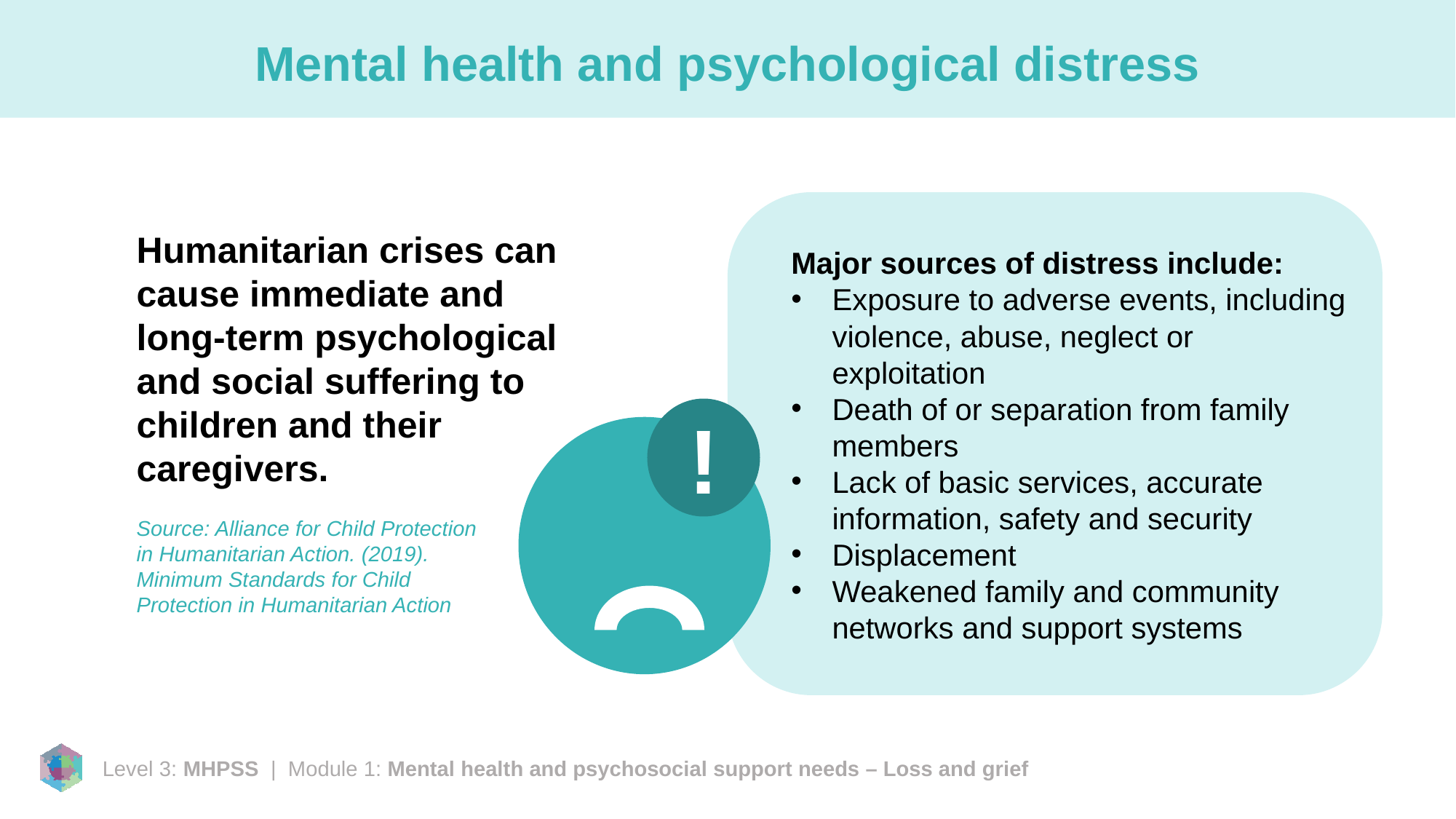

# Mental health and psychological distress

Humanitarian crises can cause immediate and long-term psychological and social suffering to children and their caregivers.
Major sources of distress include:
Exposure to adverse events, including violence, abuse, neglect or exploitation
Death of or separation from family members
Lack of basic services, accurate information, safety and security
Displacement
Weakened family and community networks and support systems
!

Source: Alliance for Child Protection in Humanitarian Action. (2019). Minimum Standards for Child Protection in Humanitarian Action